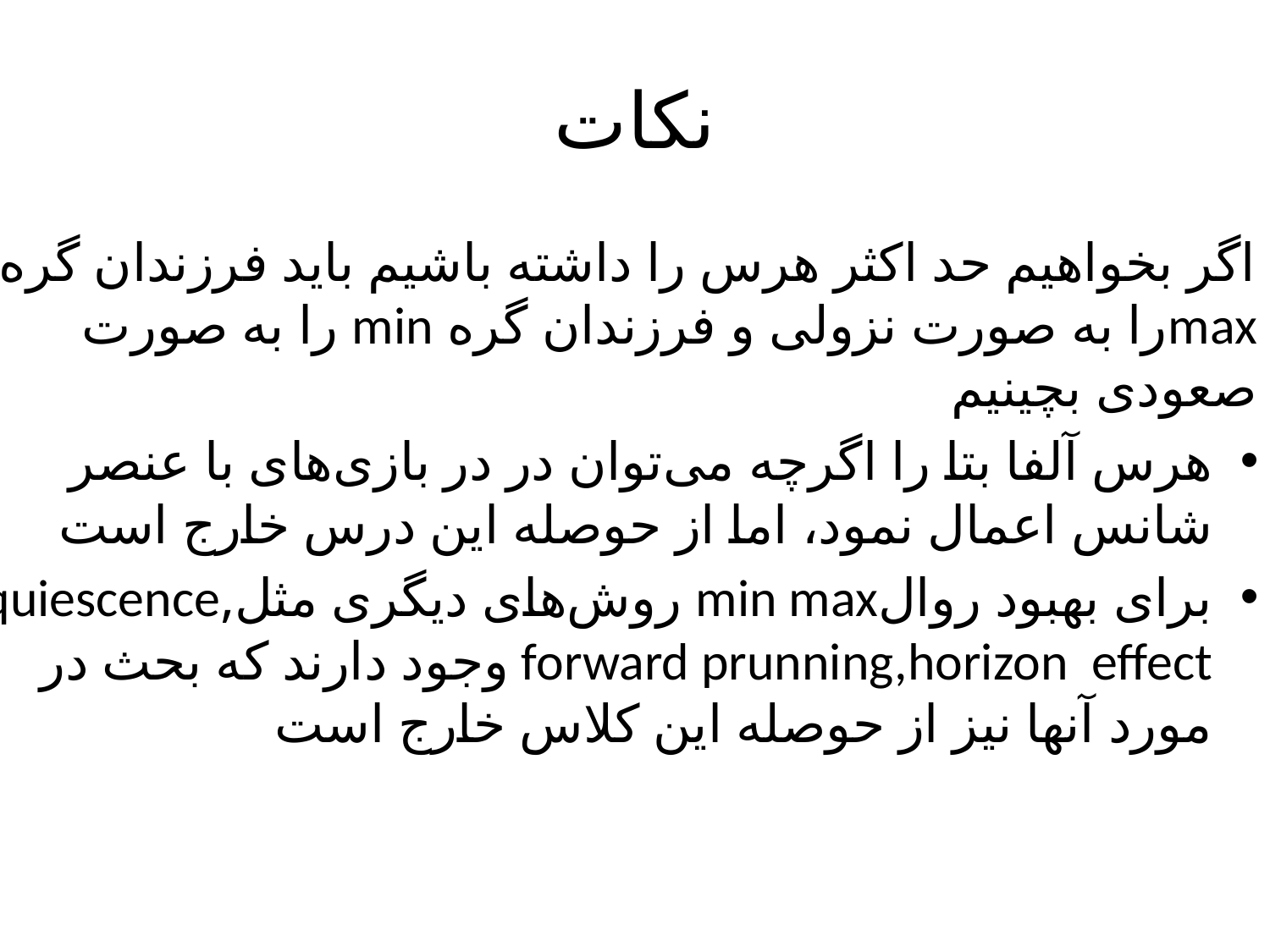

# نکات
اگر بخواهیم حد اکثر هرس را داشته باشیم باید فرزندان گره maxرا به صورت نزولی و فرزندان گره min را به صورت صعودی بچینیم
هرس آلفا بتا را اگرچه می‌توان در در بازی‌های با عنصر شانس اعمال نمود، اما از حوصله این درس خارج است
برای بهبود روالmin max روش‌های دیگری مثل,quiescence  forward prunning,horizon  effectوجود دارند که بحث در مورد آنها نیز از حوصله این کلاس خارج است